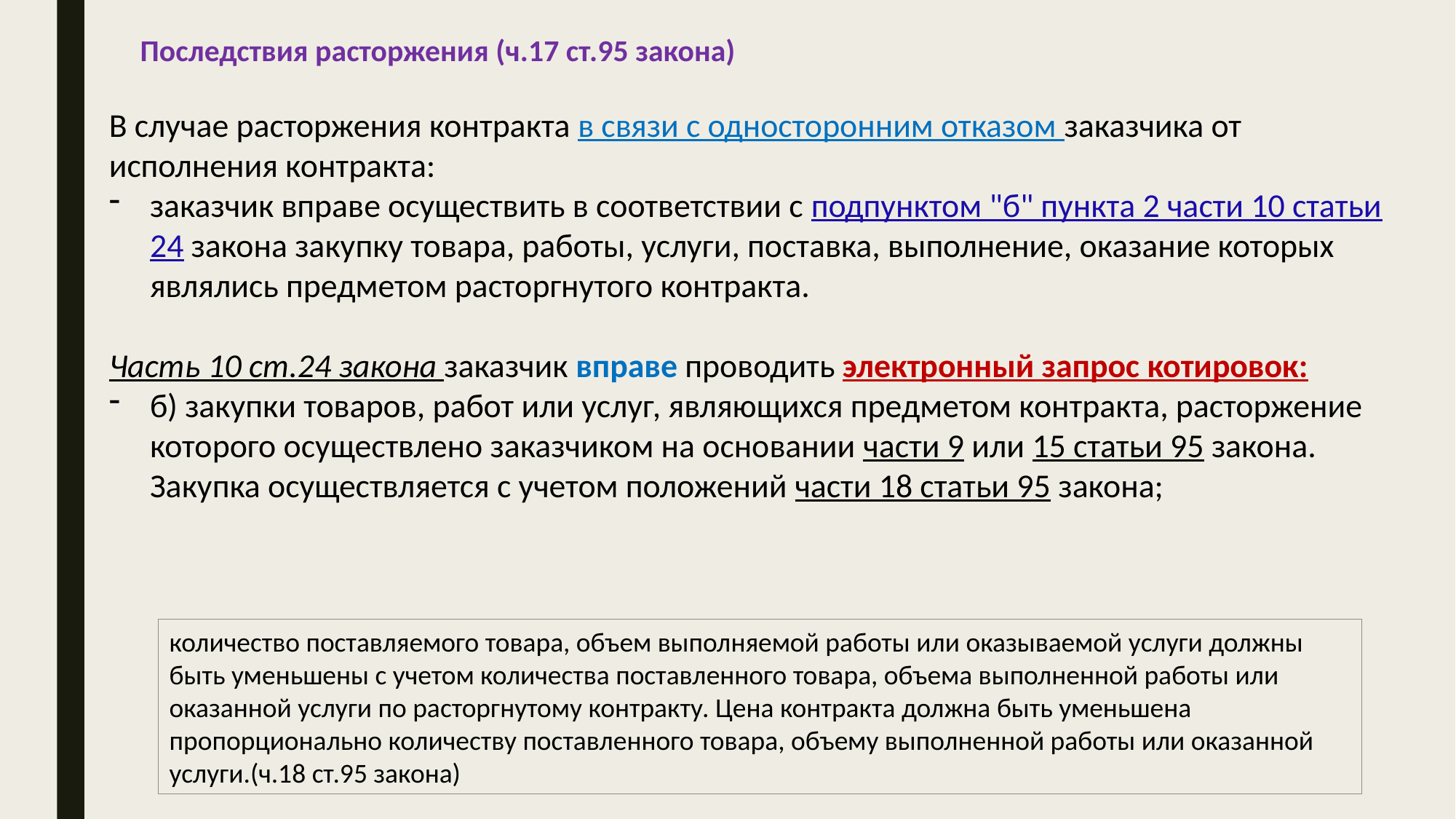

Последствия расторжения (ч.17 ст.95 закона)
В случае расторжения контракта в связи с односторонним отказом заказчика от исполнения контракта:
заказчик вправе осуществить в соответствии с подпунктом "б" пункта 2 части 10 статьи 24 закона закупку товара, работы, услуги, поставка, выполнение, оказание которых являлись предметом расторгнутого контракта.

Часть 10 ст.24 закона заказчик вправе проводить электронный запрос котировок:
б) закупки товаров, работ или услуг, являющихся предметом контракта, расторжение которого осуществлено заказчиком на основании части 9 или 15 статьи 95 закона. Закупка осуществляется с учетом положений части 18 статьи 95 закона;
количество поставляемого товара, объем выполняемой работы или оказываемой услуги должны быть уменьшены с учетом количества поставленного товара, объема выполненной работы или оказанной услуги по расторгнутому контракту. Цена контракта должна быть уменьшена пропорционально количеству поставленного товара, объему выполненной работы или оказанной услуги.(ч.18 ст.95 закона)